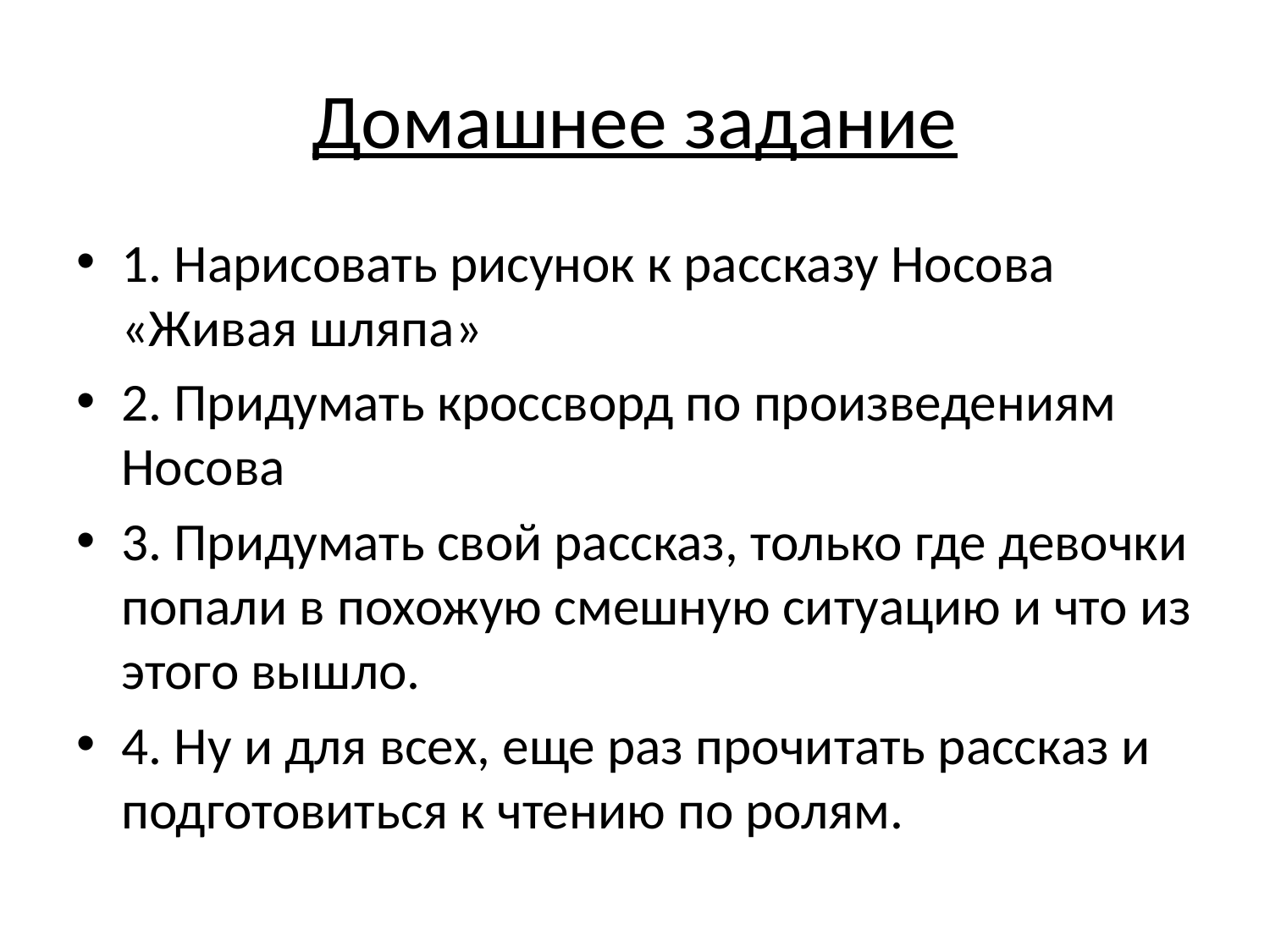

# Домашнее задание
1. Нарисовать рисунок к рассказу Носова «Живая шляпа»
2. Придумать кроссворд по произведениям Носова
3. Придумать свой рассказ, только где девочки попали в похожую смешную ситуацию и что из этого вышло.
4. Ну и для всех, еще раз прочитать рассказ и подготовиться к чтению по ролям.